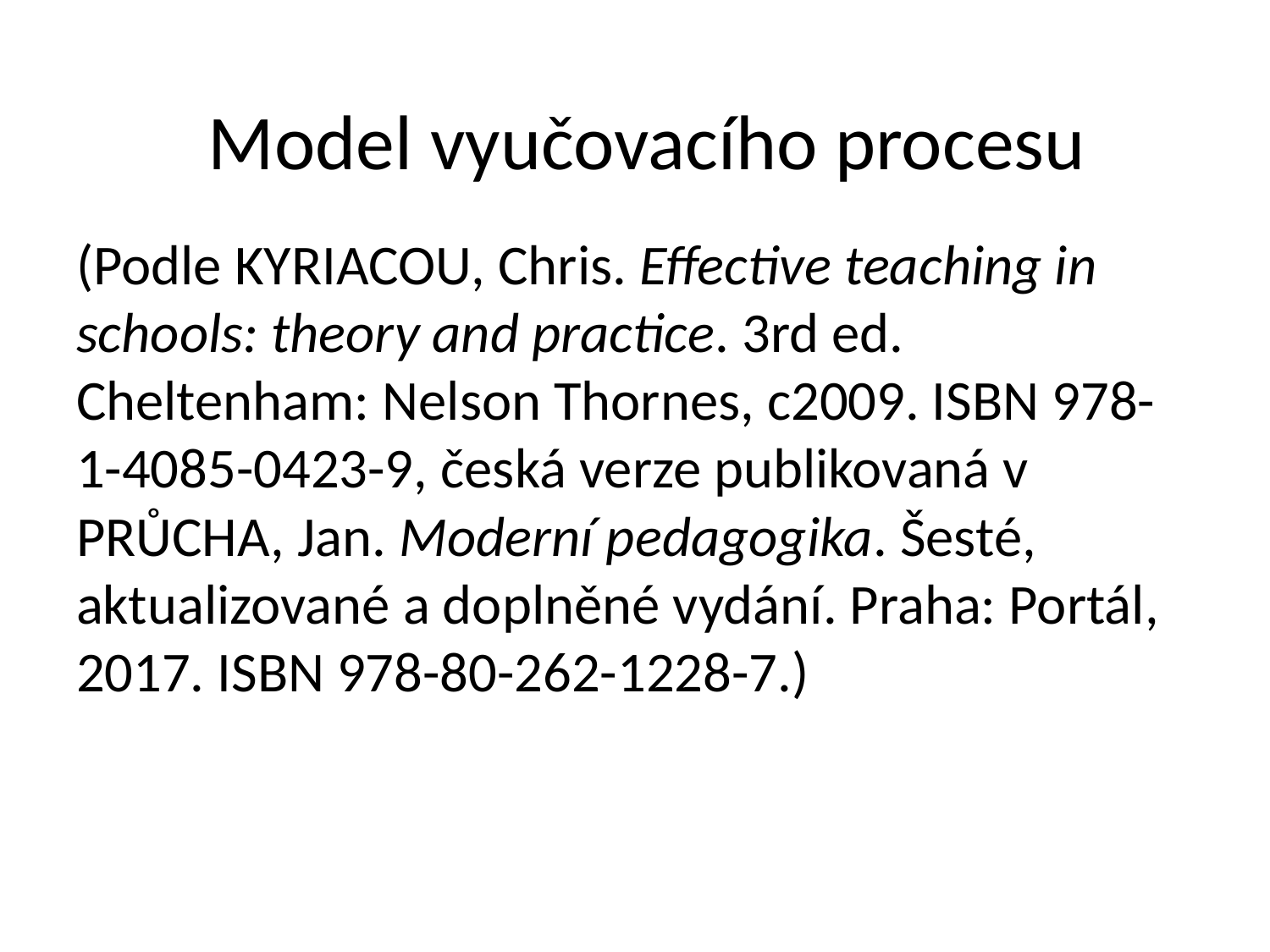

Model vyučovacího procesu
(Podle KYRIACOU, Chris. Effective teaching in schools: theory and practice. 3rd ed. Cheltenham: Nelson Thornes, c2009. ISBN 978-1-4085-0423-9, česká verze publikovaná v PRŮCHA, Jan. Moderní pedagogika. Šesté, aktualizované a doplněné vydání. Praha: Portál, 2017. ISBN 978-80-262-1228-7.)